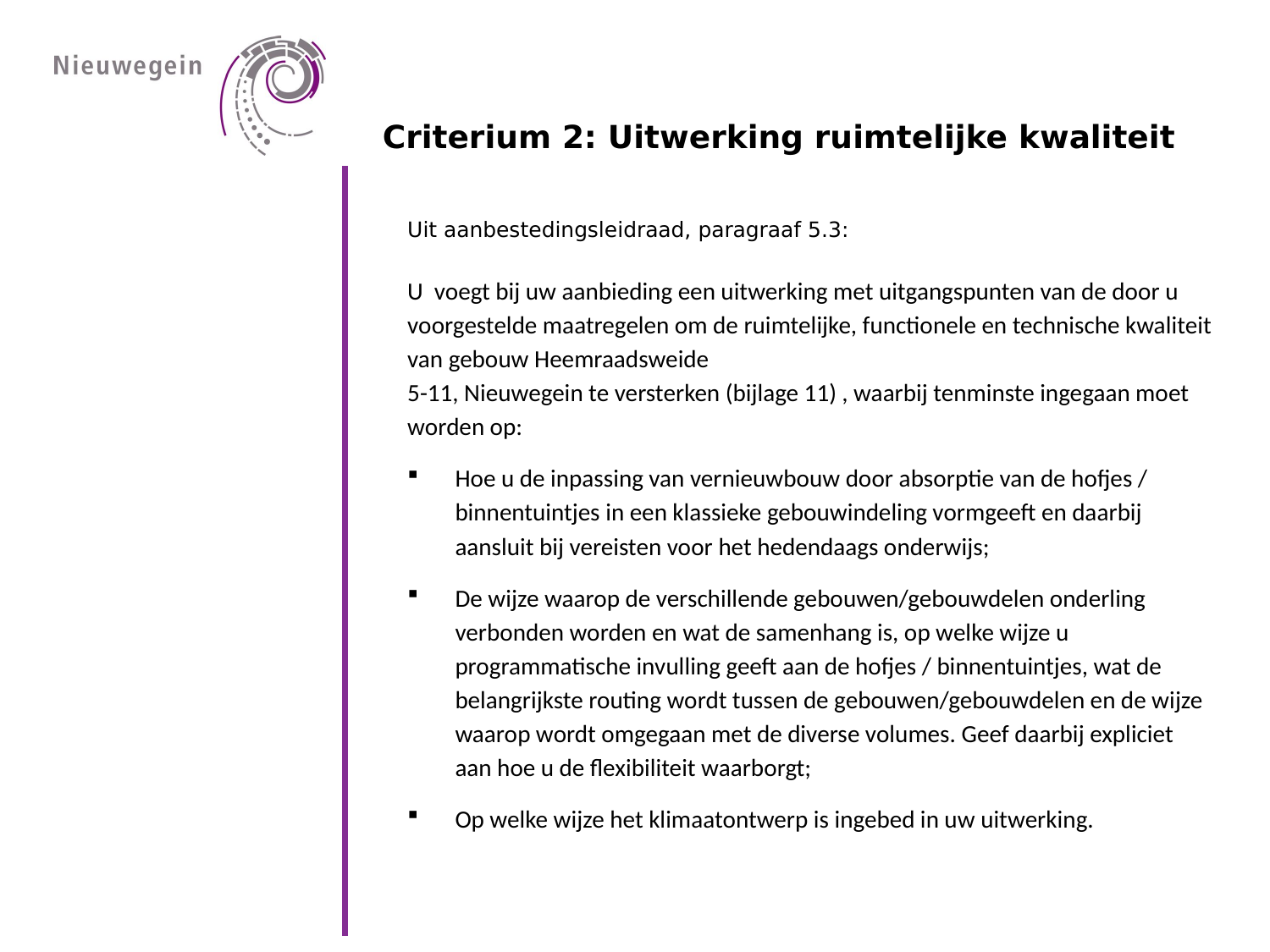

Criterium 2: Uitwerking ruimtelijke kwaliteit
Uit aanbestedingsleidraad, paragraaf 5.3:
U  voegt bij uw aanbieding een uitwerking met uitgangspunten van de door u voorgestelde maatregelen om de ruimtelijke, functionele en technische kwaliteit van gebouw Heemraadsweide
5-11, Nieuwegein te versterken (bijlage 11) , waarbij tenminste ingegaan moet worden op:
Hoe u de inpassing van vernieuwbouw door absorptie van de hofjes / binnentuintjes in een klassieke gebouwindeling vormgeeft en daarbij aansluit bij vereisten voor het hedendaags onderwijs;
De wijze waarop de verschillende gebouwen/gebouwdelen onderling verbonden worden en wat de samenhang is, op welke wijze u programmatische invulling geeft aan de hofjes / binnentuintjes, wat de belangrijkste routing wordt tussen de gebouwen/gebouwdelen en de wijze waarop wordt omgegaan met de diverse volumes. Geef daarbij expliciet aan hoe u de flexibiliteit waarborgt;
Op welke wijze het klimaatontwerp is ingebed in uw uitwerking.